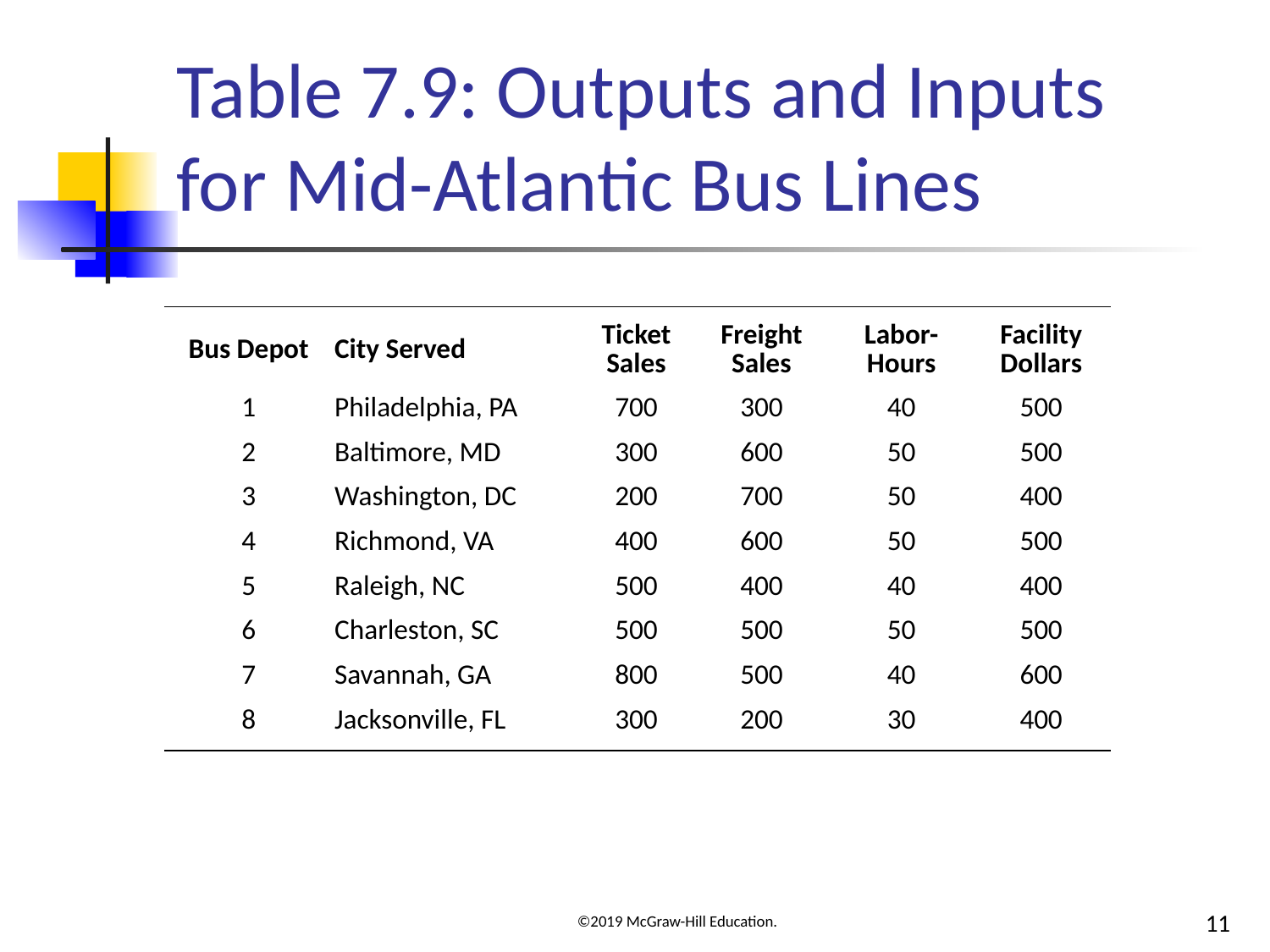

# Table 7.9: Outputs and Inputs for Mid-Atlantic Bus Lines
| Bus Depot | City Served | Ticket Sales | Freight Sales | Labor-Hours | Facility Dollars |
| --- | --- | --- | --- | --- | --- |
| 1 | Philadelphia, PA | 700 | 300 | 40 | 500 |
| 2 | Baltimore, MD | 300 | 600 | 50 | 500 |
| 3 | Washington, DC | 200 | 700 | 50 | 400 |
| 4 | Richmond, VA | 400 | 600 | 50 | 500 |
| 5 | Raleigh, NC | 500 | 400 | 40 | 400 |
| 6 | Charleston, SC | 500 | 500 | 50 | 500 |
| 7 | Savannah, GA | 800 | 500 | 40 | 600 |
| 8 | Jacksonville, FL | 300 | 200 | 30 | 400 |